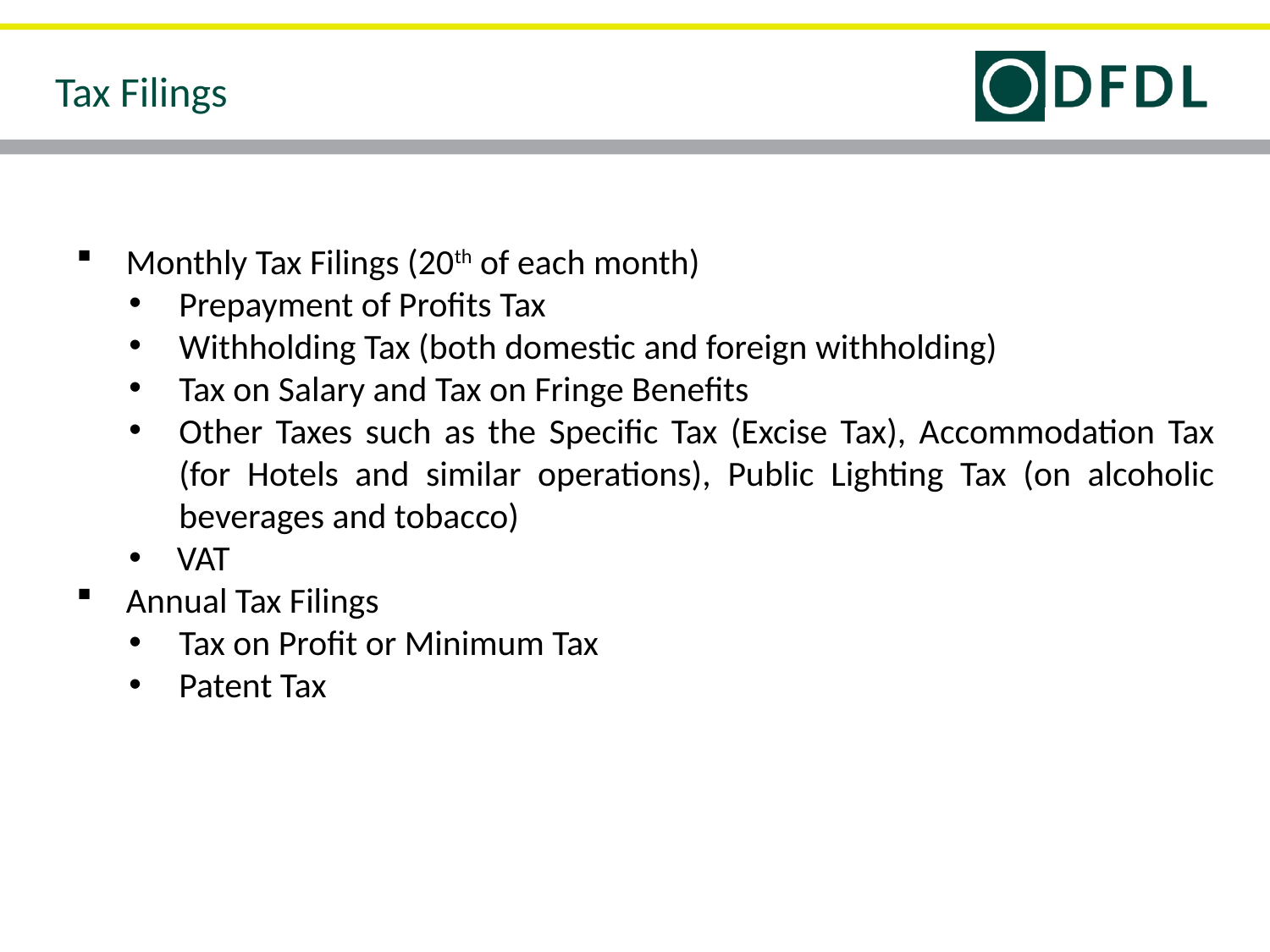

Tax Filings
Monthly Tax Filings (20th of each month)
Prepayment of Profits Tax
Withholding Tax (both domestic and foreign withholding)
Tax on Salary and Tax on Fringe Benefits
Other Taxes such as the Specific Tax (Excise Tax), Accommodation Tax (for Hotels and similar operations), Public Lighting Tax (on alcoholic beverages and tobacco)
VAT
Annual Tax Filings
Tax on Profit or Minimum Tax
Patent Tax